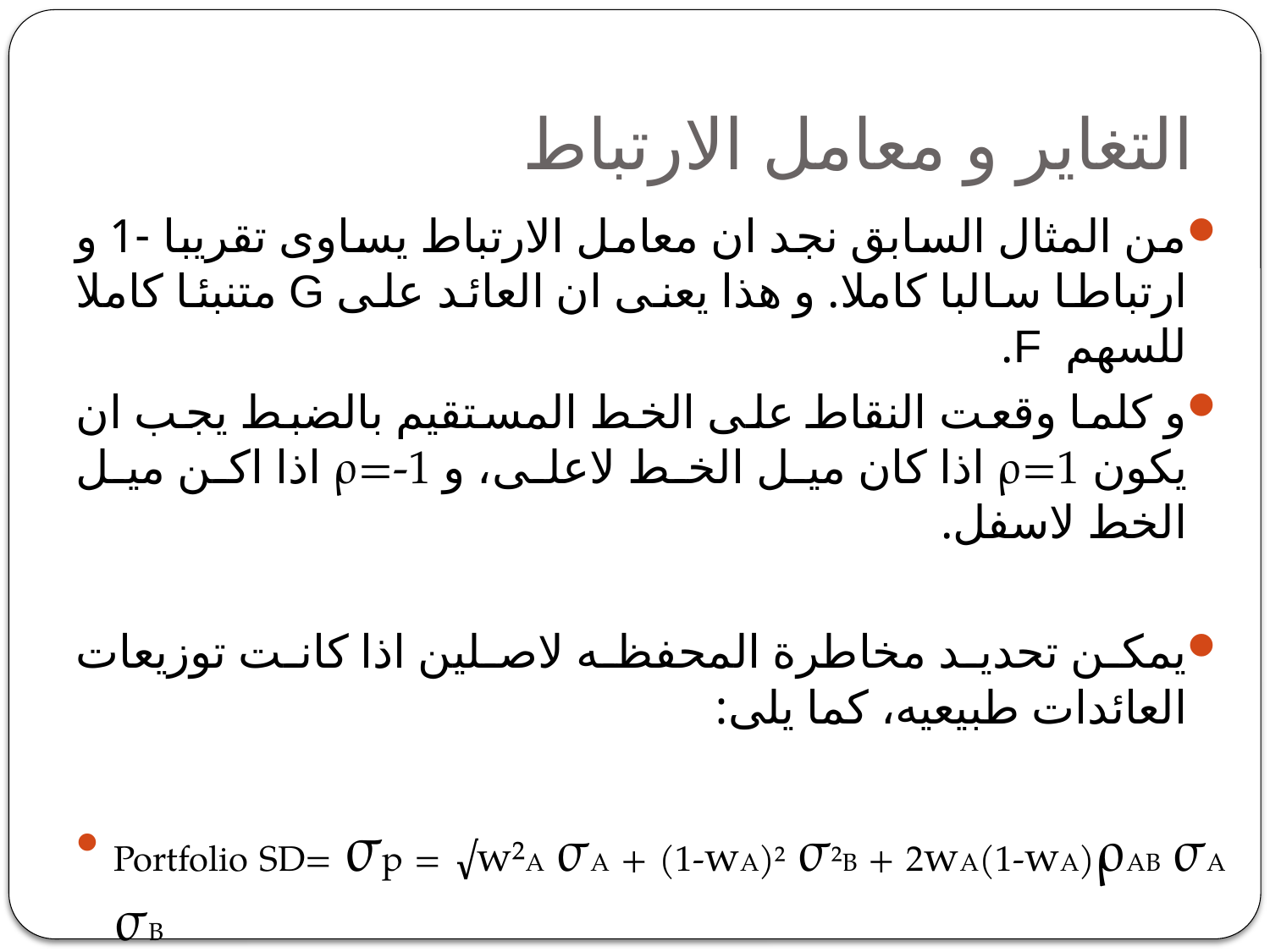

# التغاير و معامل الارتباط
من المثال السابق نجد ان معامل الارتباط يساوى تقريبا -1 و ارتباطا سالبا كاملا. و هذا يعنى ان العائد على G متنبئا كاملا للسهم  F.
و كلما وقعت النقاط على الخط المستقيم بالضبط يجب ان يكون ρ=1 اذا كان ميل الخط لاعلى، و ρ=-1 اذا اكن ميل الخط لاسفل.

يمكن تحديد مخاطرة المحفظه لاصلين اذا كانت توزيعات العائدات طبيعيه، كما يلى:

Portfolio SD= σp = √w²A σA + (1-wA)² σ²B + 2wA(1-wA)ρAB σA σB